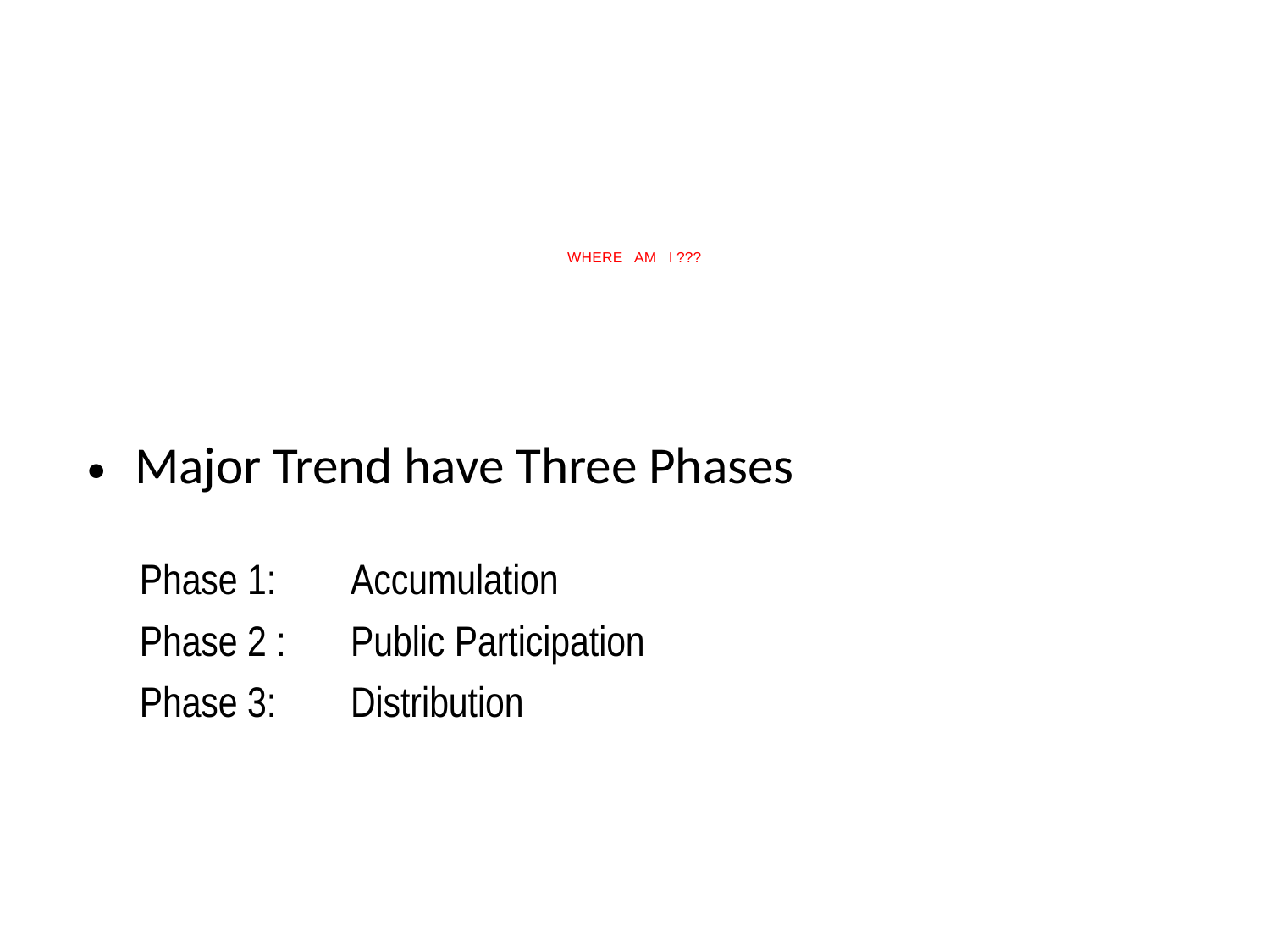

# WHERE   AM   I ???

Major Trend have Three Phases

Phase 1: 	Accumulation
Phase 2 : 	Public Participation
Phase 3: 	Distribution